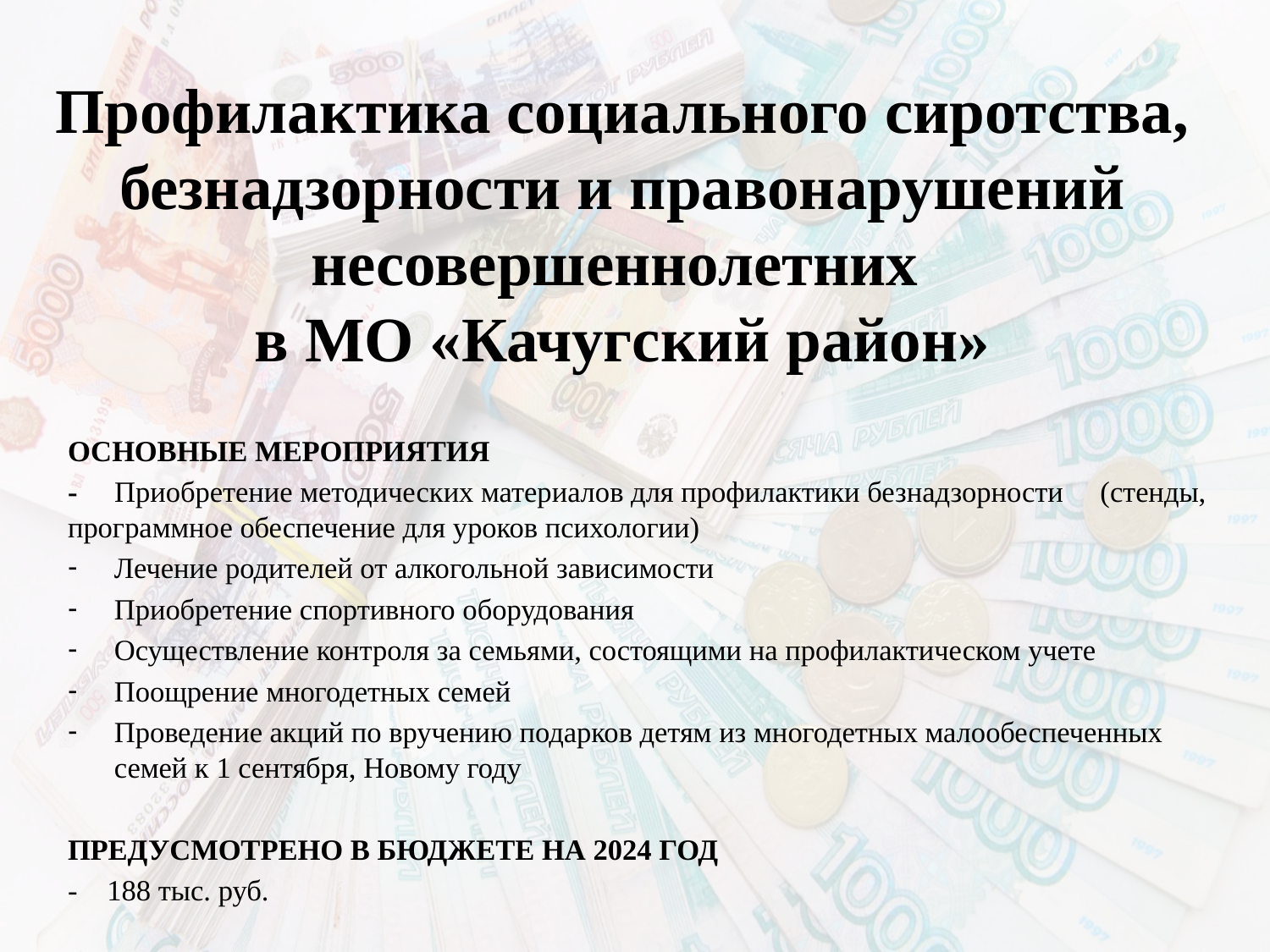

# Профилактика социального сиротства, безнадзорности и правонарушений несовершеннолетних в МО «Качугский район»
ОСНОВНЫЕ МЕРОПРИЯТИЯ
-     Приобретение методических материалов для профилактики безнадзорности     (стенды, программное обеспечение для уроков психологии)
Лечение родителей от алкогольной зависимости
Приобретение спортивного оборудования
Осуществление контроля за семьями, состоящими на профилактическом учете
Поощрение многодетных семей
Проведение акций по вручению подарков детям из многодетных малообеспеченных семей к 1 сентября, Новому году

ПРЕДУСМОТРЕНО В БЮДЖЕТЕ НА 2024 ГОД
-    188 тыс. руб.